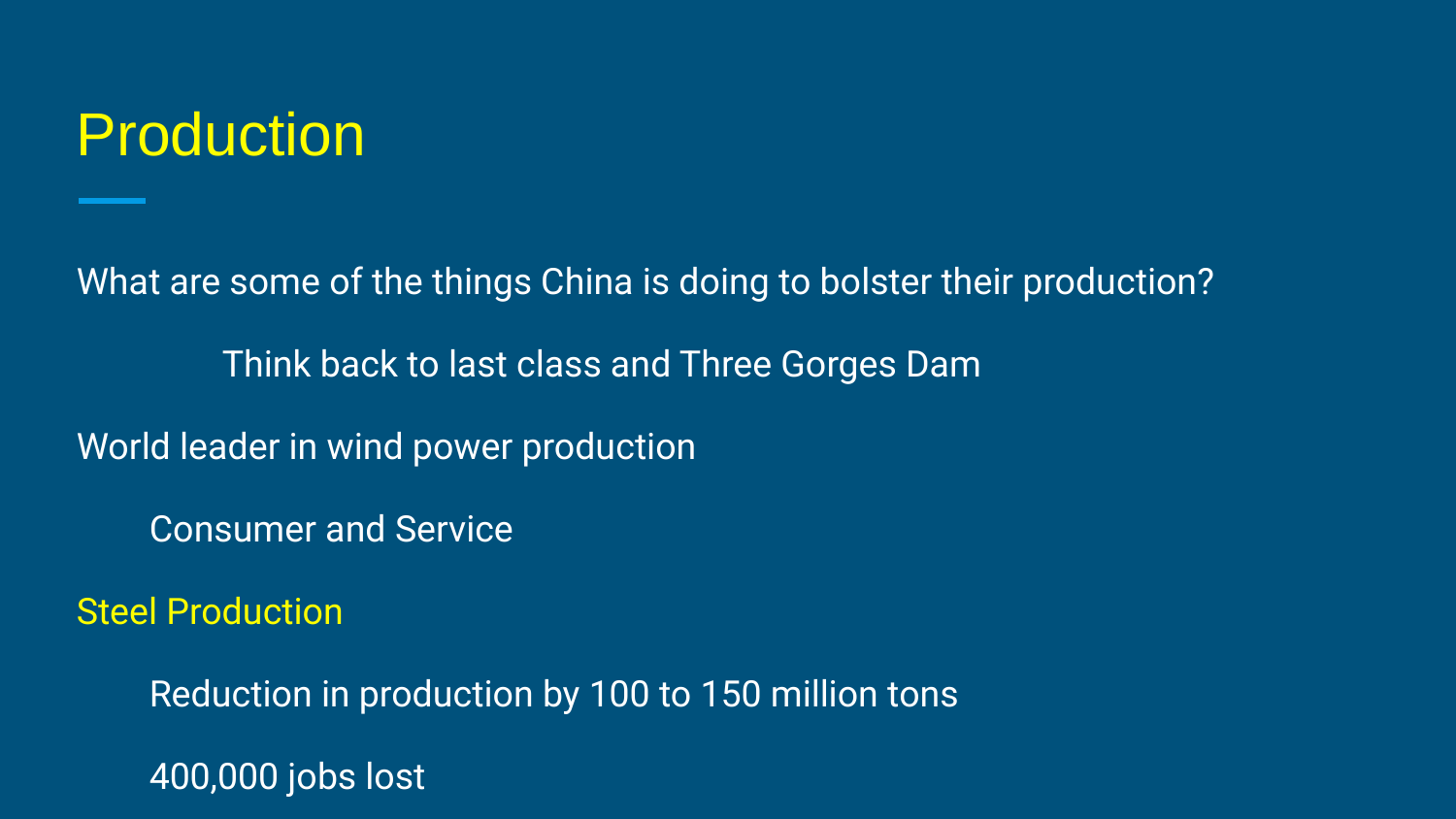

# Production
What are some of the things China is doing to bolster their production?
	Think back to last class and Three Gorges Dam
World leader in wind power production
Consumer and Service
Steel Production
Reduction in production by 100 to 150 million tons
400,000 jobs lost